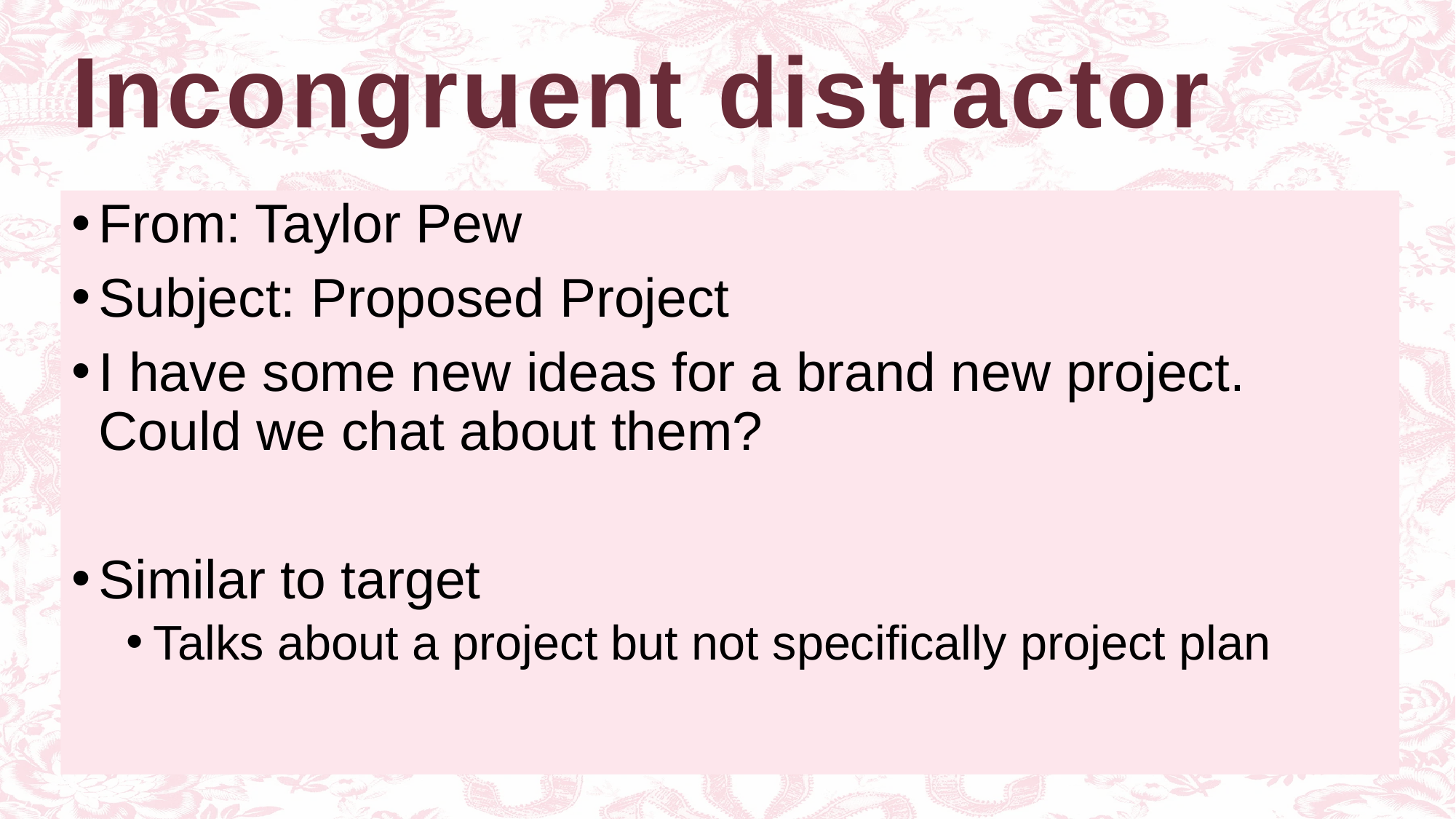

# Incongruent distractor
From: Taylor Pew
Subject: Proposed Project
I have some new ideas for a brand new project. Could we chat about them?

Similar to target
Talks about a project but not specifically project plan